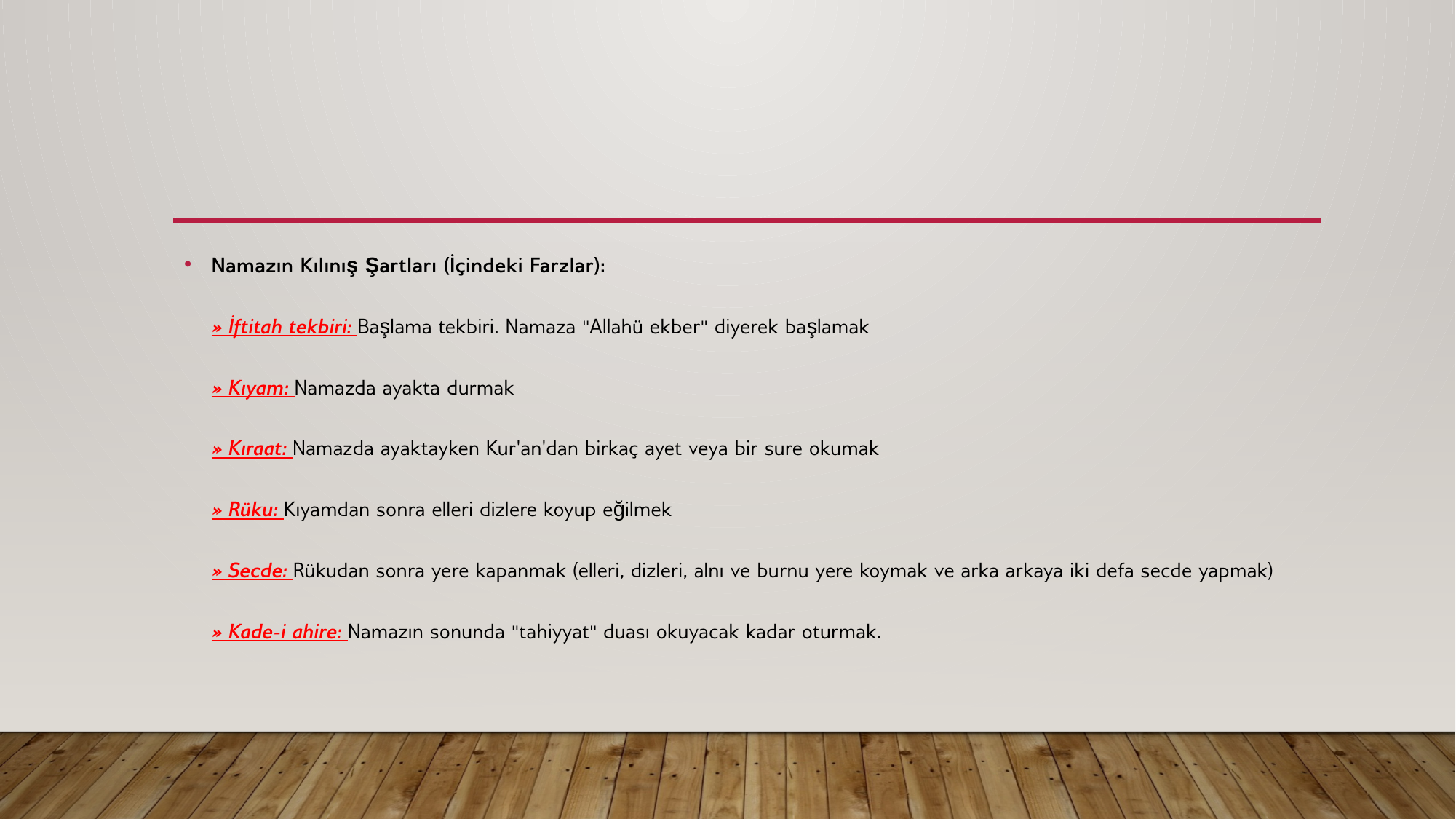

Namazın Kılınış Şartları (İçindeki Farzlar):
» İftitah tekbiri: Başlama tekbiri. Namaza "Allahü ekber" diyerek başlamak
» Kıyam: Namazda ayakta durmak
» Kıraat: Namazda ayaktayken Kur'an'dan birkaç ayet veya bir sure okumak
» Rüku: Kıyamdan sonra elleri dizlere koyup eğilmek
» Secde: Rükudan sonra yere kapanmak (elleri, dizleri, alnı ve burnu yere koymak ve arka arkaya iki defa secde yapmak)
» Kade-i ahire: Namazın sonunda "tahiyyat" duası okuyacak kadar oturmak.